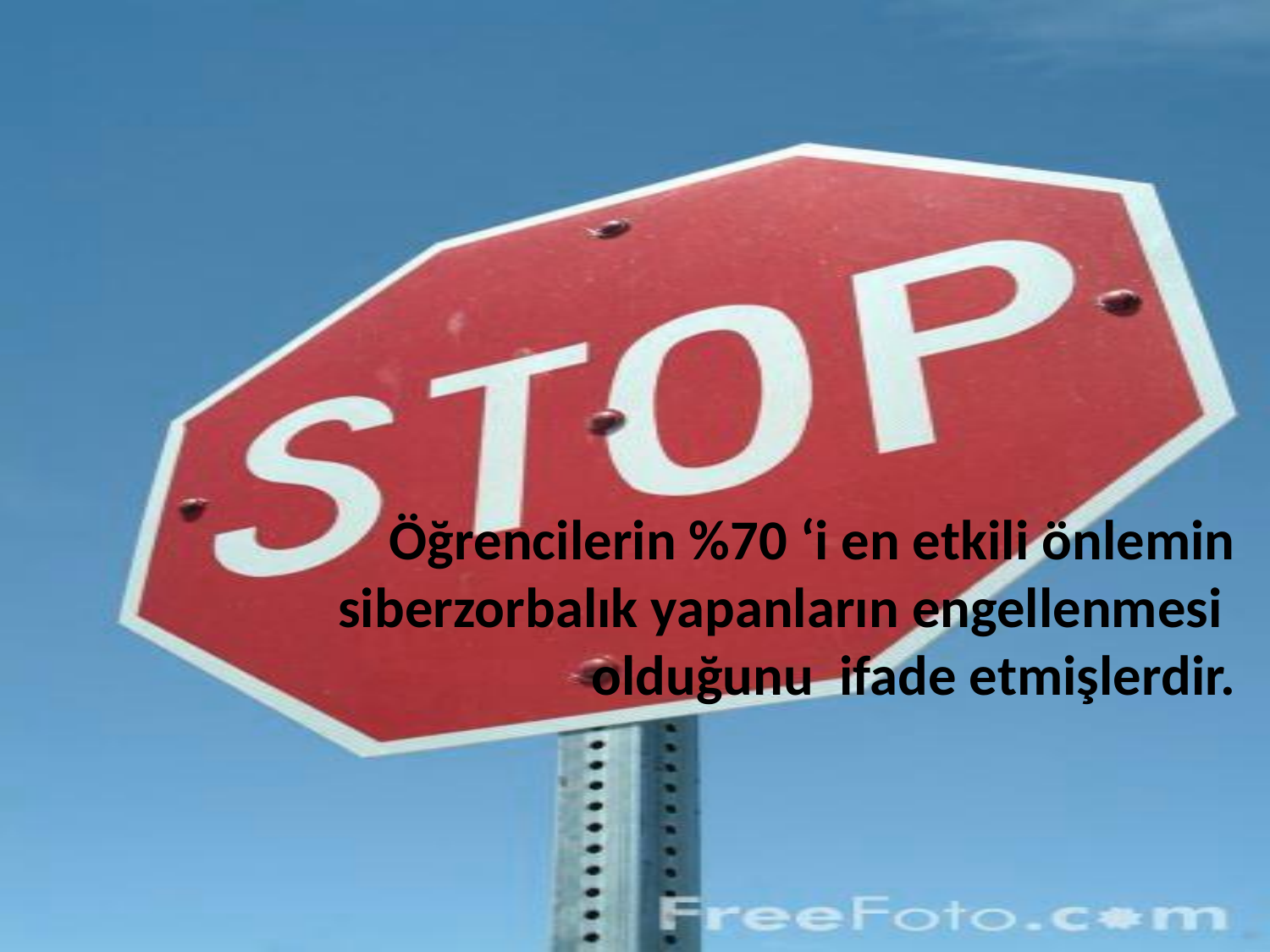

Öğrencilerin %70 ‘i en etkili önlemin siberzorbalık yapanların engellenmesi  olduğunu  ifade etmişlerdir.